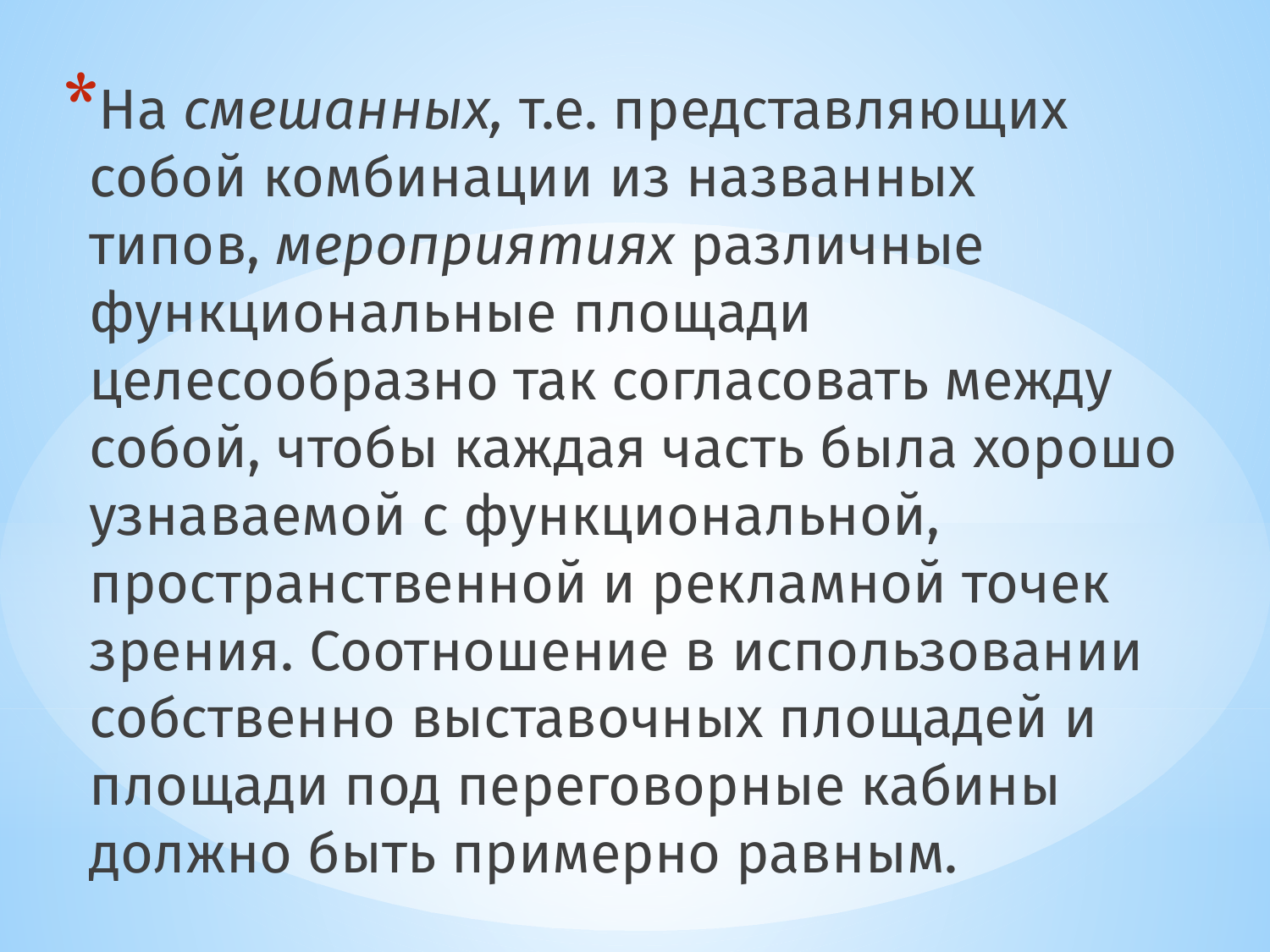

#
На смешанных, т.е. представляющих собой комбинации из названных типов, мероприятиях различные функциональные площади целесообразно так согласовать между собой, чтобы каждая часть была хорошо узнаваемой с функциональной, пространственной и рекламной точек зрения. Соотношение в использовании собственно выставочных площадей и площади под переговорные кабины должно быть примерно равным.